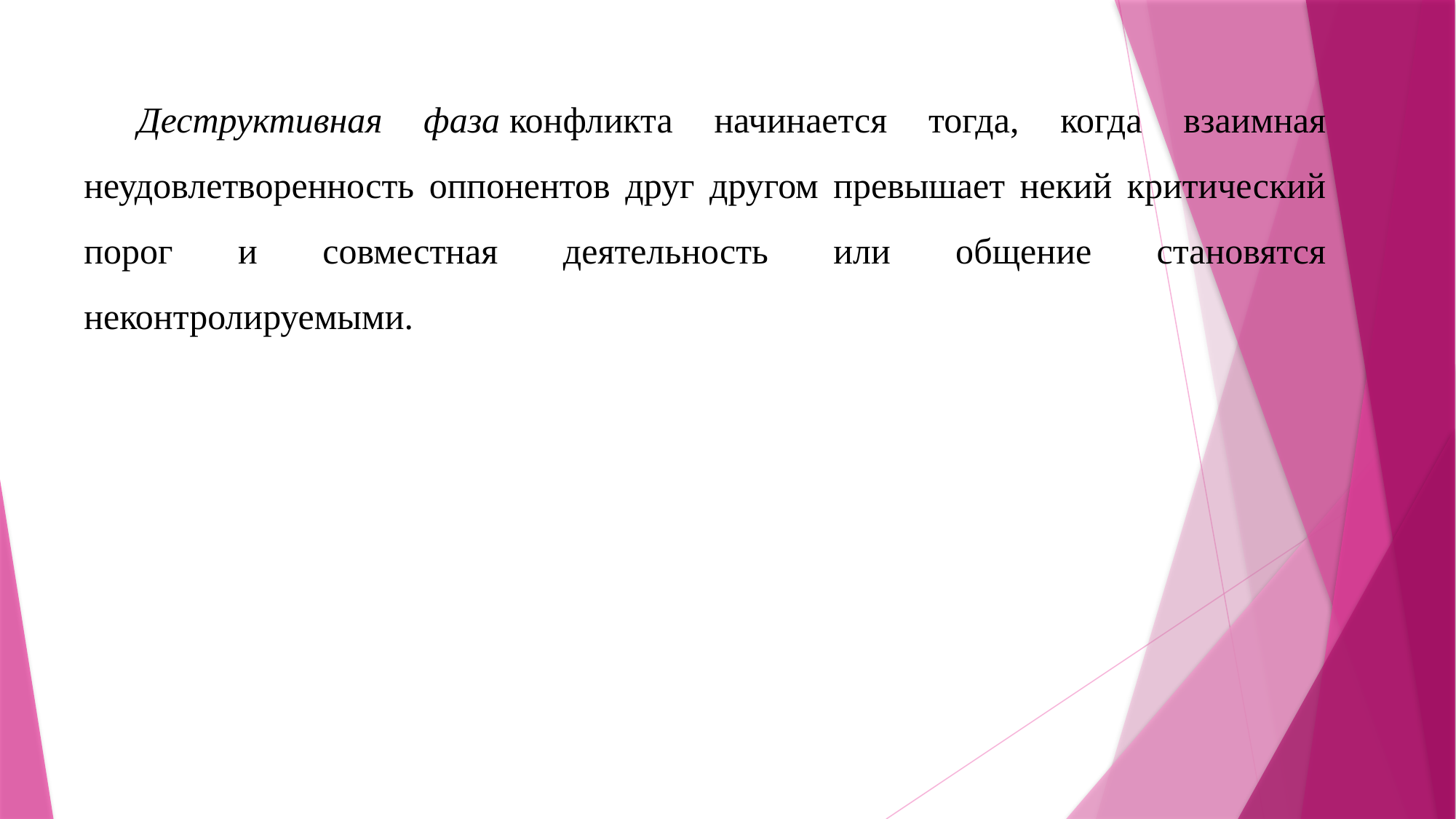

Деструктивная фаза конфликта начинается тогда, когда взаимная неудовлетворенность оппонентов друг другом превышает некий критический порог и совместная деятельность или общение становятся неконтролируемыми.